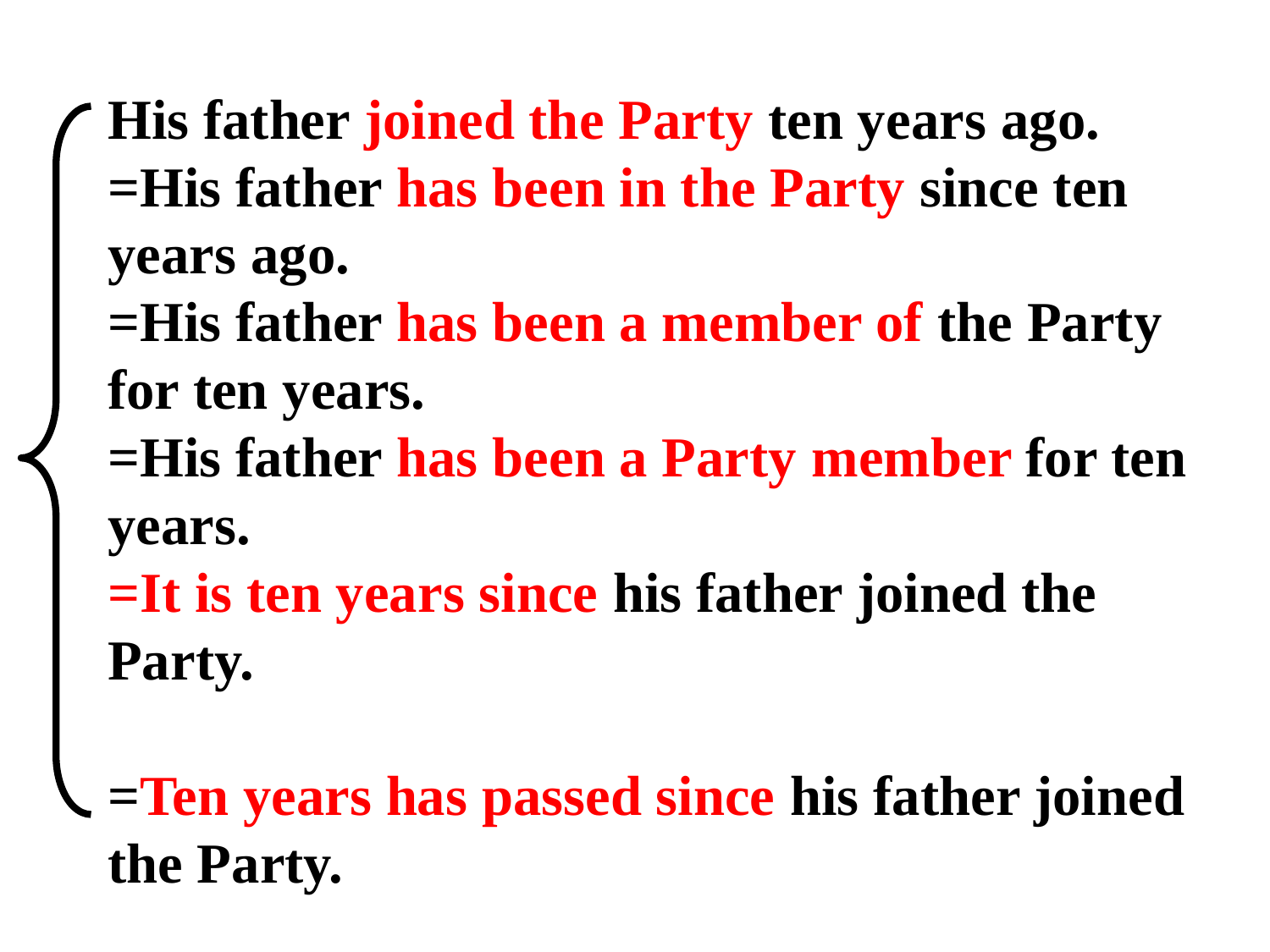

His father joined the Party ten years ago.
=His father has been in the Party since ten years ago.
=His father has been a member of the Party for ten years.
=His father has been a Party member for ten years.
=It is ten years since his father joined the Party.
=Ten years has passed since his father joined the Party.